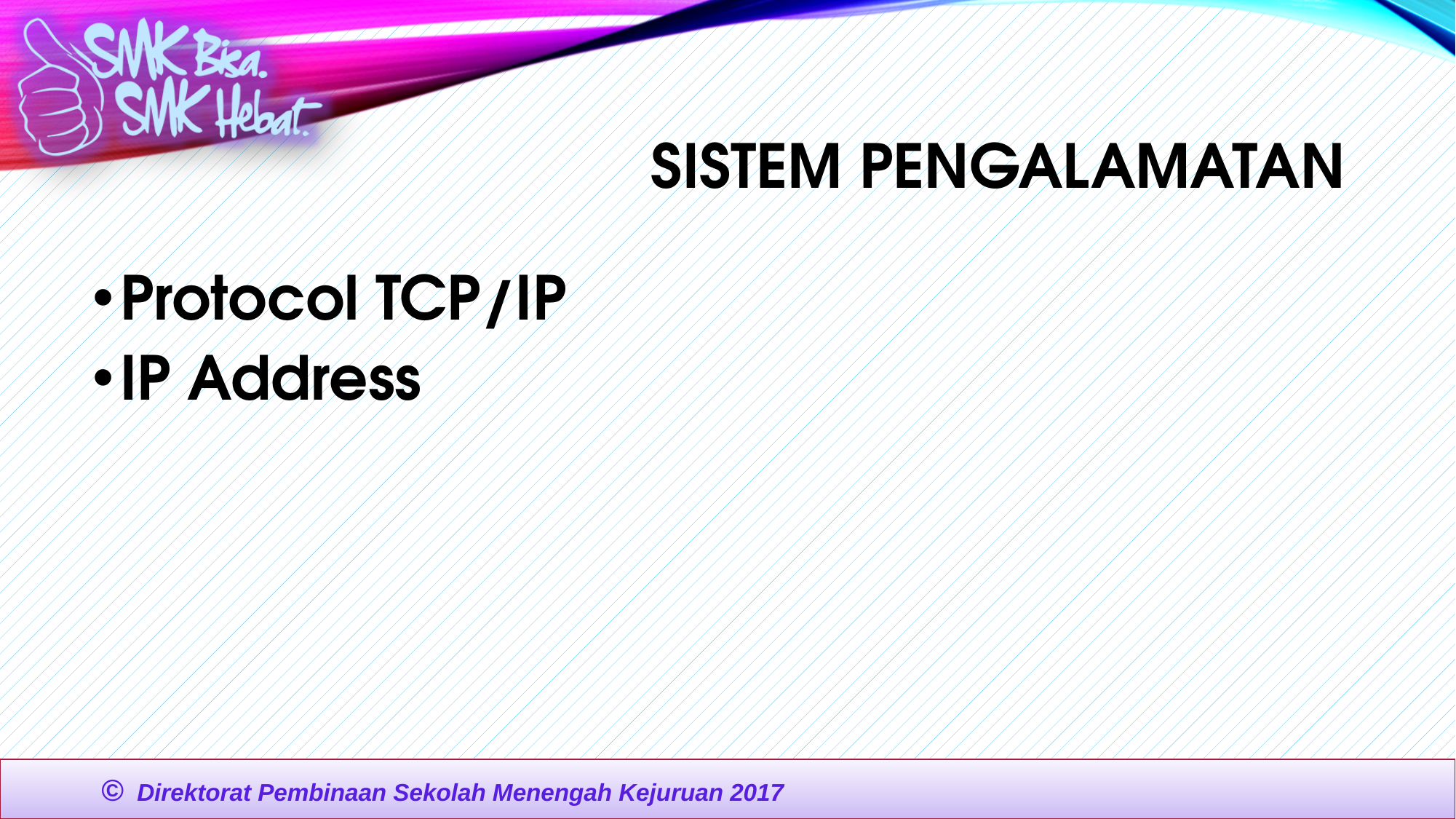

# Sistem Pengalamatan
Protocol TCP/IP
IP Address